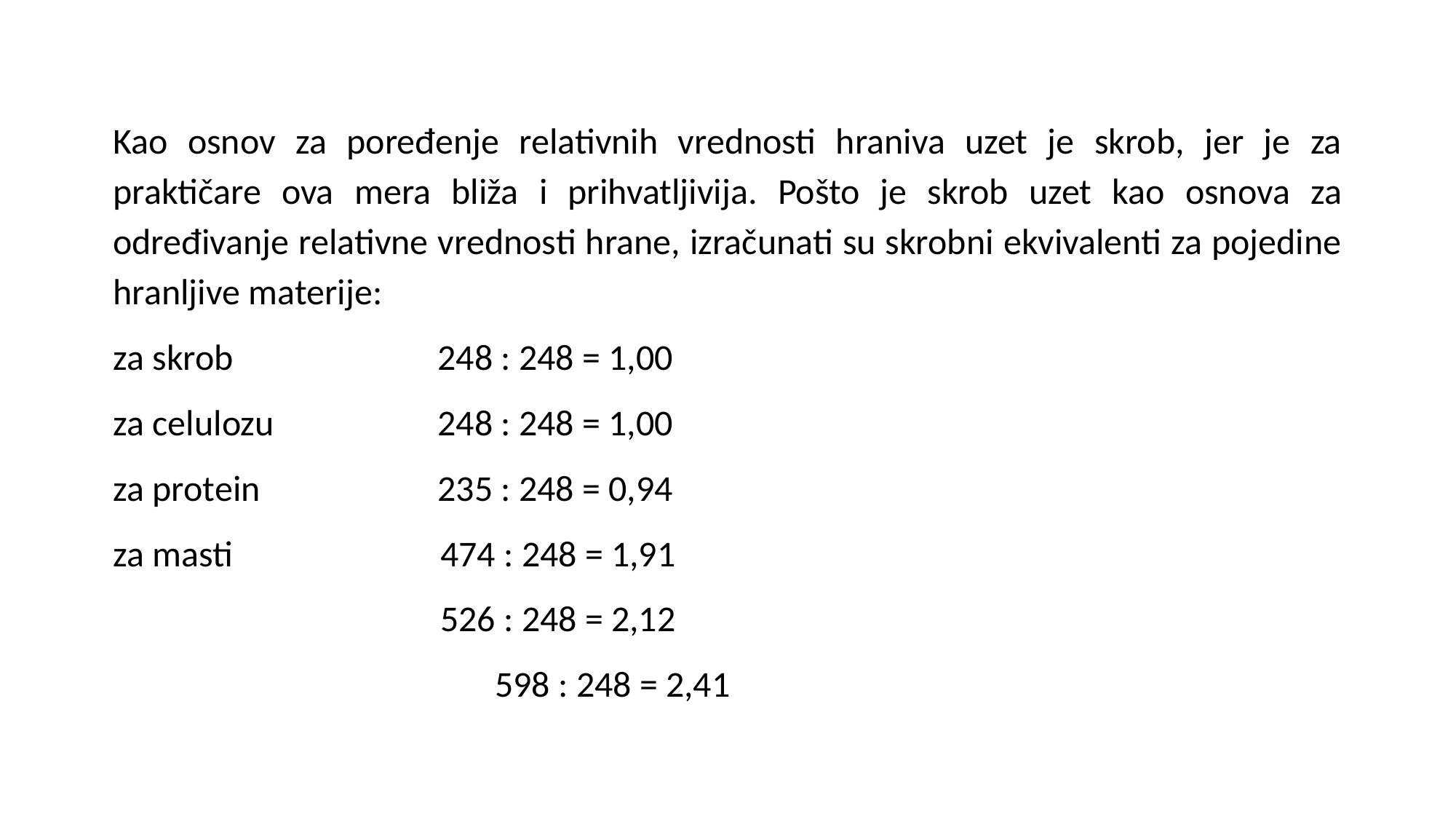

Kao osnov za poređenje relativnih vrednosti hraniva uzet je skrob, jer je za praktičare ova mera bliža i prihvatljivija. Pošto je skrob uzet kao osnova za određivanje relativne vrednosti hrane, izračunati su skrobni ekvivalenti za pojedine hranljive materije:
za skrob	             248 : 248 = 1,00
za celulozu	             248 : 248 = 1,00
za protein	             235 : 248 = 0,94
za masti 		474 : 248 = 1,91
                    526 : 248 = 2,12
                    598 : 248 = 2,41